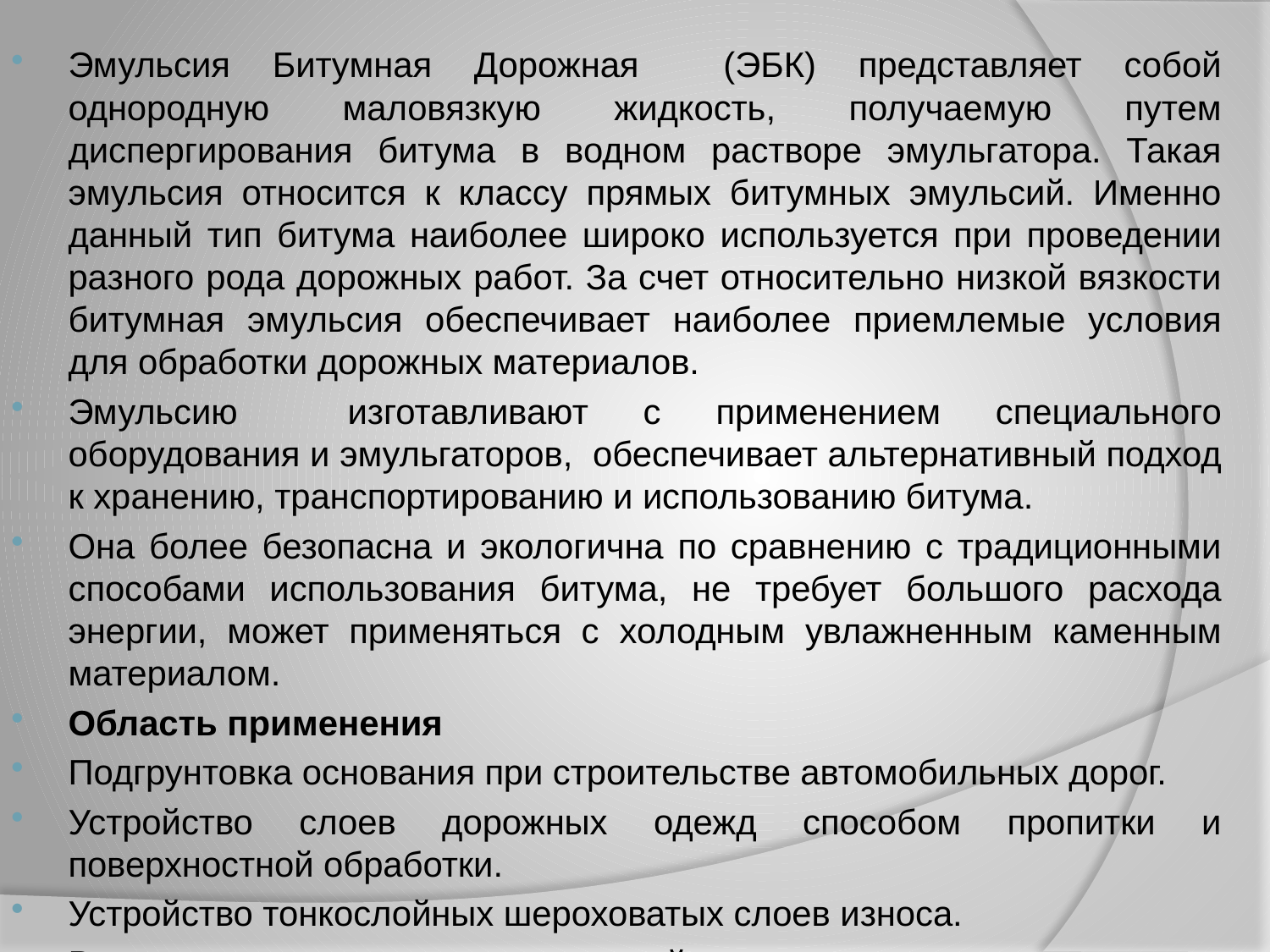

#
Эмульсия Битумная Дорожная  (ЭБК) представляет собой однородную маловязкую жидкость, получаемую путем диспергирования битума в водном растворе эмульгатора. Такая эмульсия относится к классу прямых битумных эмульсий. Именно данный тип битума наиболее широко используется при проведении разного рода дорожных работ. За счет относительно низкой вязкости битумная эмульсия обеспечивает наиболее приемлемые условия для обработки дорожных материалов.
Эмульсию  изготавливают с применением специального оборудования и эмульгаторов,  обеспечивает альтернативный подход к хранению, транспортированию и использованию битума.
Она более безопасна и экологична по сравнению с традиционными способами использования битума, не требует большого расхода энергии, может применяться с холодным увлажненным каменным материалом.
Область применения
Подгрунтовка основания при строительстве автомобильных дорог.
Устройство слоев дорожных одежд способом пропитки и поверхностной обработки.
Устройство тонкослойных шероховатых слоев износа.
В составе эмульсионно-минеральной смеси при ямочном ремонте.